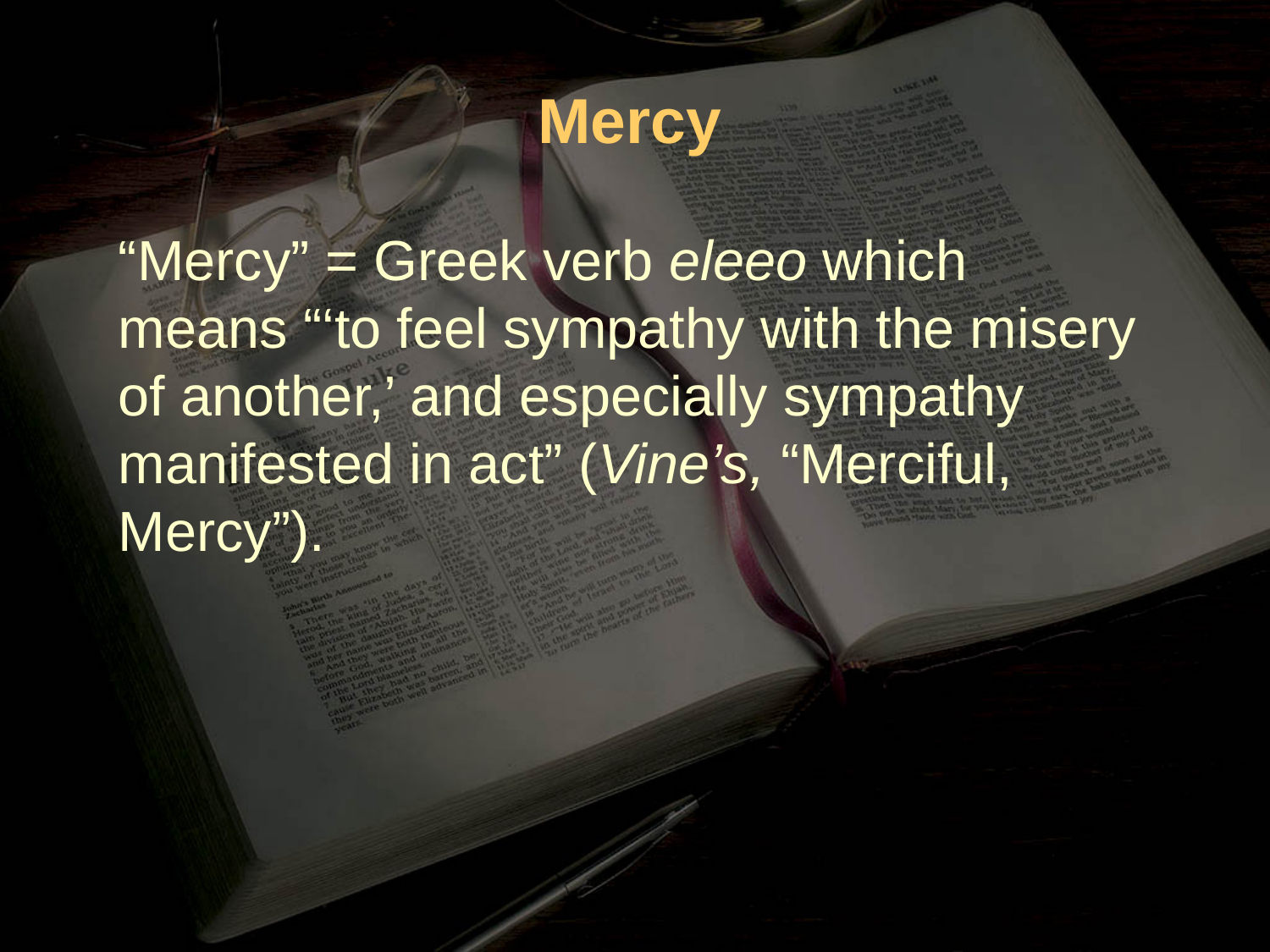

Mercy

“Mercy” = Greek verb eleeo which means “‘to feel sympathy with the misery of another,’ and especially sympathy manifested in act” (Vine’s, “Merciful, Mercy”).